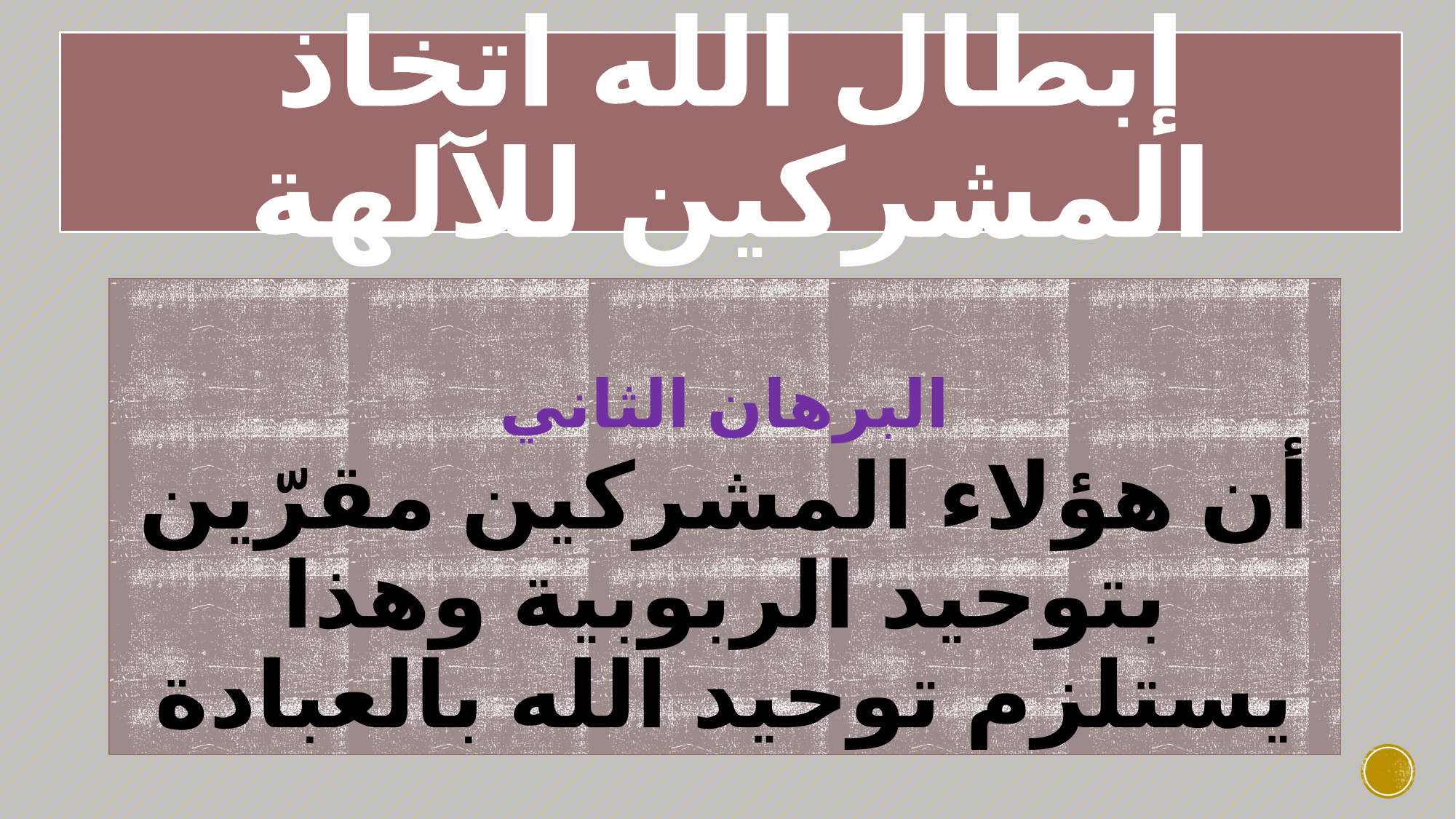

# إبطال الله اتخاذ المشركين للآلهة

البرهان الثاني
أن هؤلاء المشركين مقرّين بتوحيد الربوبية وهذا يستلزم توحيد الله بالعبادة